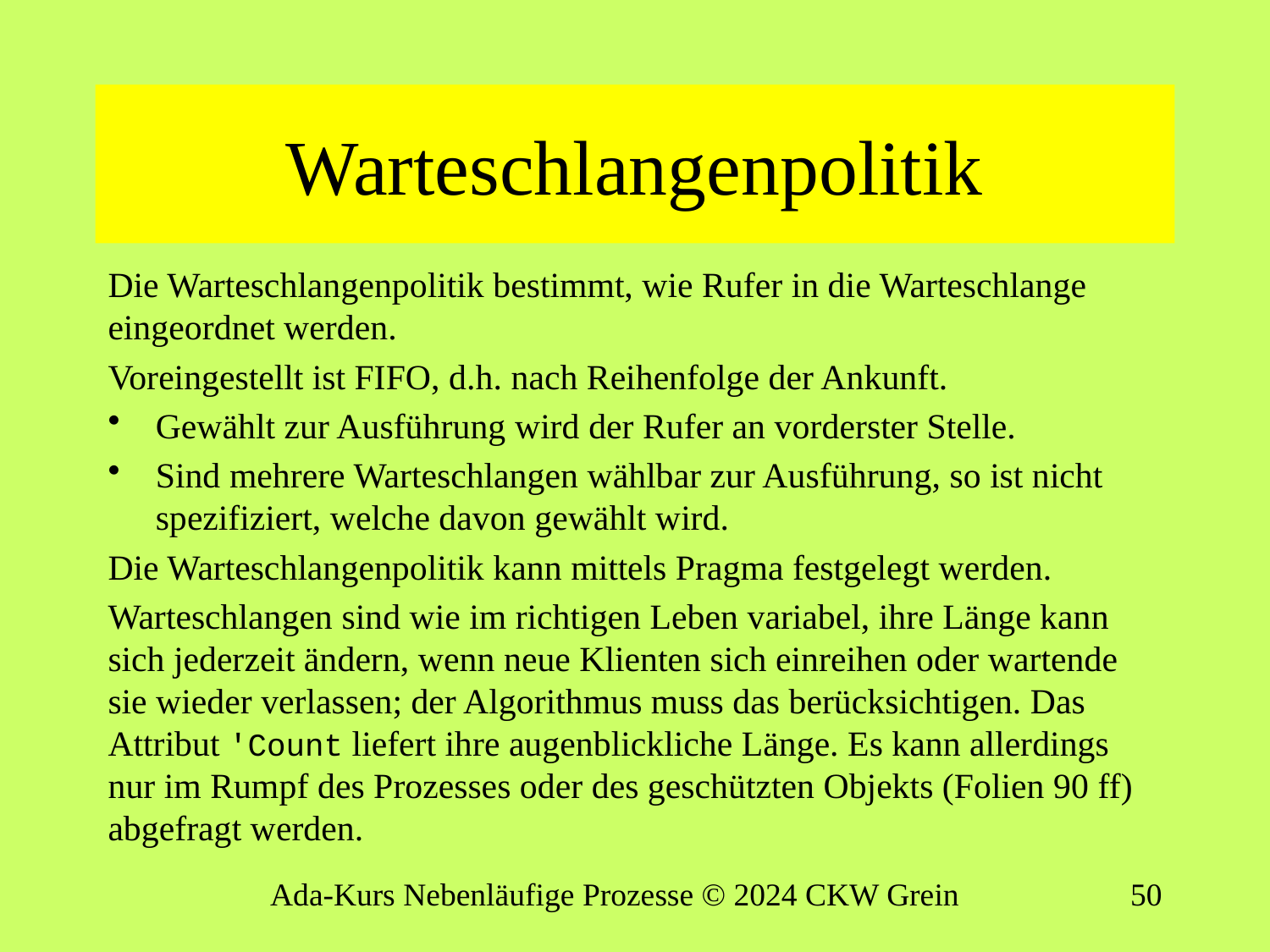

# Warteschlangenpolitik
Die Warteschlangenpolitik bestimmt, wie Rufer in die Warteschlange eingeordnet werden.
Voreingestellt ist FIFO, d.h. nach Reihenfolge der Ankunft.
Gewählt zur Ausführung wird der Rufer an vorderster Stelle.
Sind mehrere Warteschlangen wählbar zur Ausführung, so ist nicht spezifiziert, welche davon gewählt wird.
Die Warteschlangenpolitik kann mittels Pragma festgelegt werden.
Warteschlangen sind wie im richtigen Leben variabel, ihre Länge kann sich jederzeit ändern, wenn neue Klienten sich einreihen oder wartende sie wieder verlassen; der Algorithmus muss das berücksichtigen. Das Attribut 'Count liefert ihre augenblickliche Länge. Es kann allerdings nur im Rumpf des Prozesses oder des geschützten Objekts (Folien 90 ff) abgefragt werden.
Ada-Kurs Nebenläufige Prozesse © 2024 CKW Grein
50